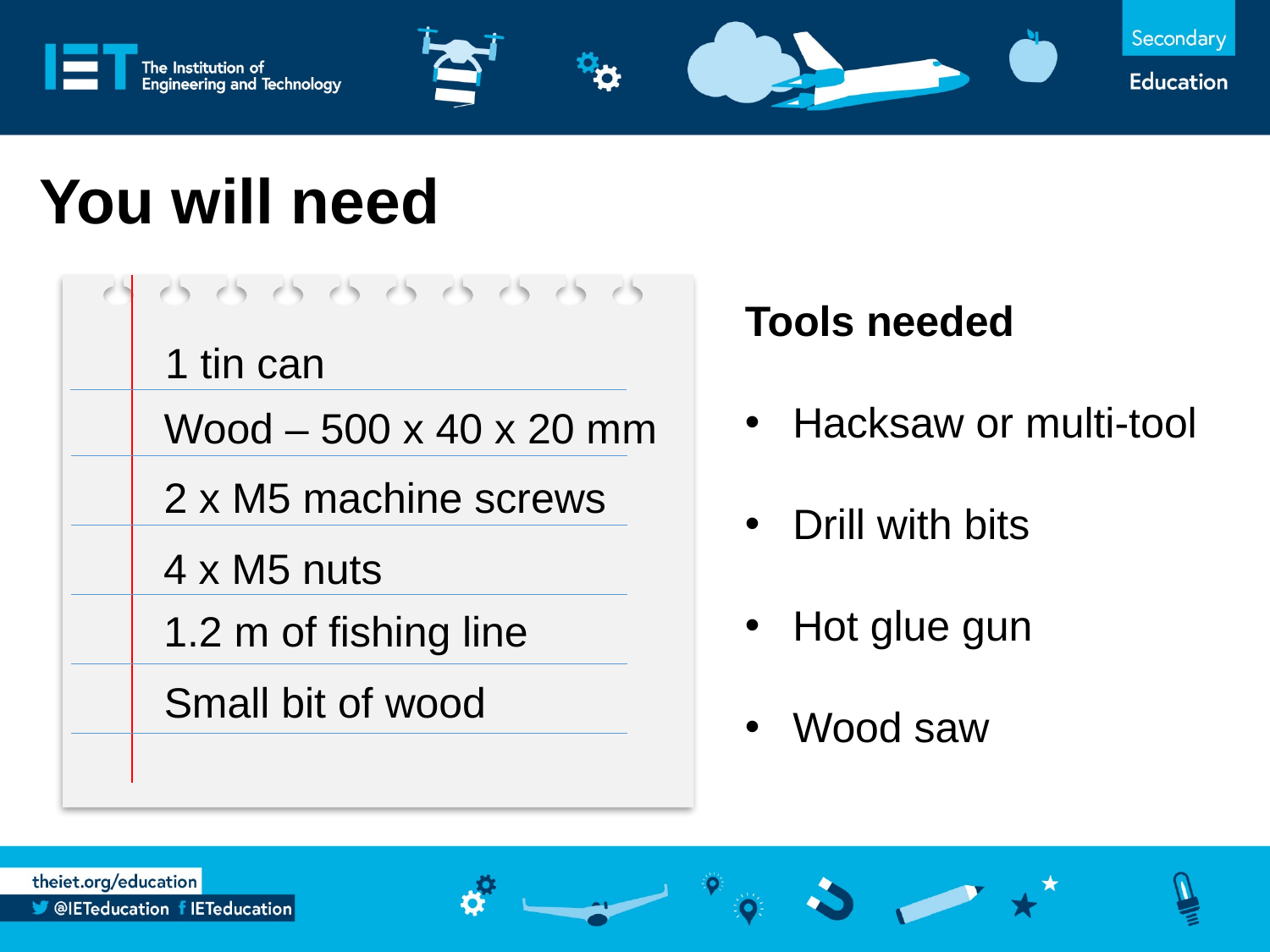

You will need

Tools needed

Hacksaw or multi-tool

Drill with bits

Hot glue gun

Wood saw
1 tin can
Wood – 500 x 40 x 20 mm
2 x M5 machine screws
4 x M5 nuts
1.2 m of fishing line
Small bit of wood